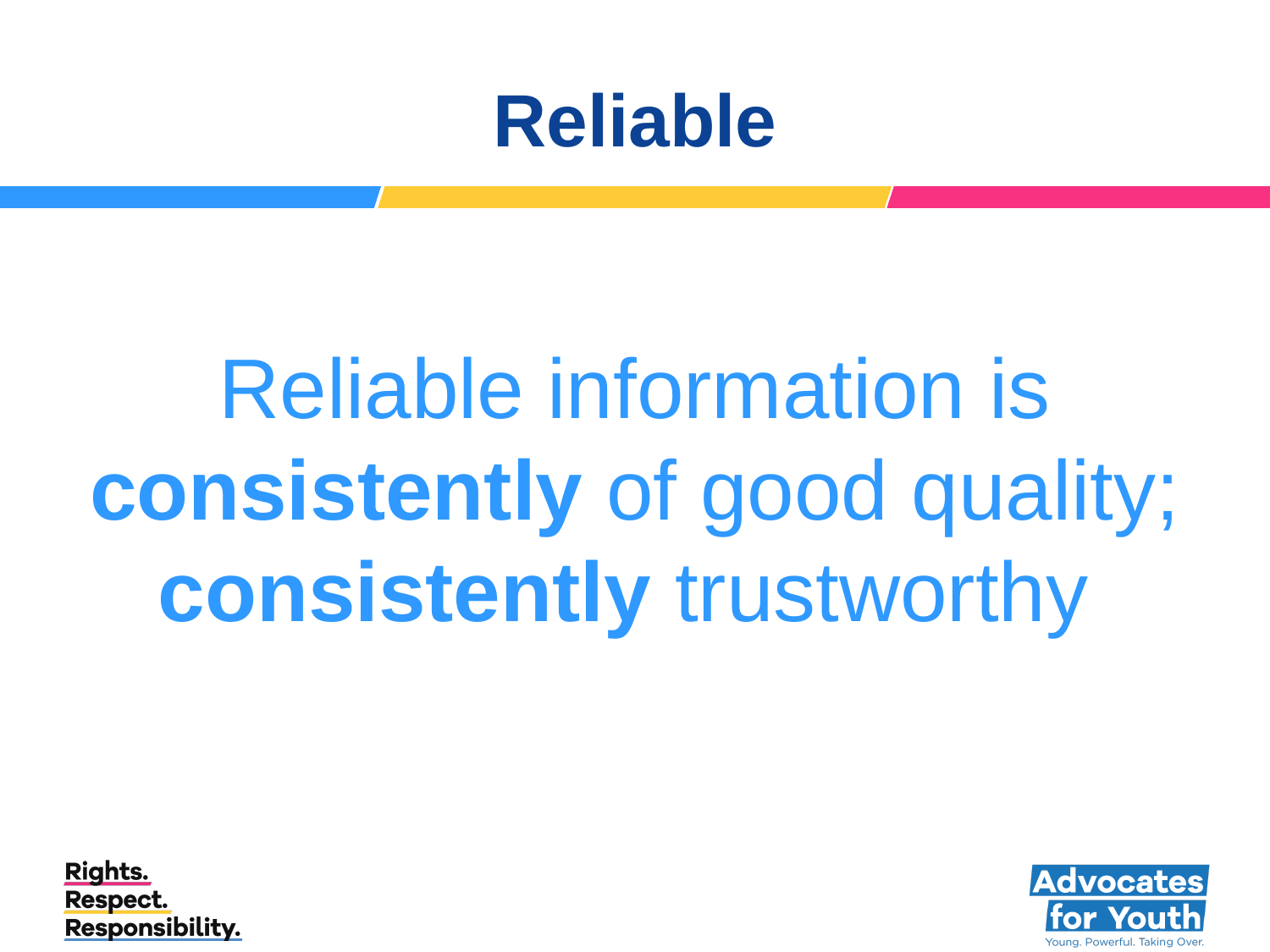

# Reliable
Reliable information is consistently of good quality; consistently trustworthy